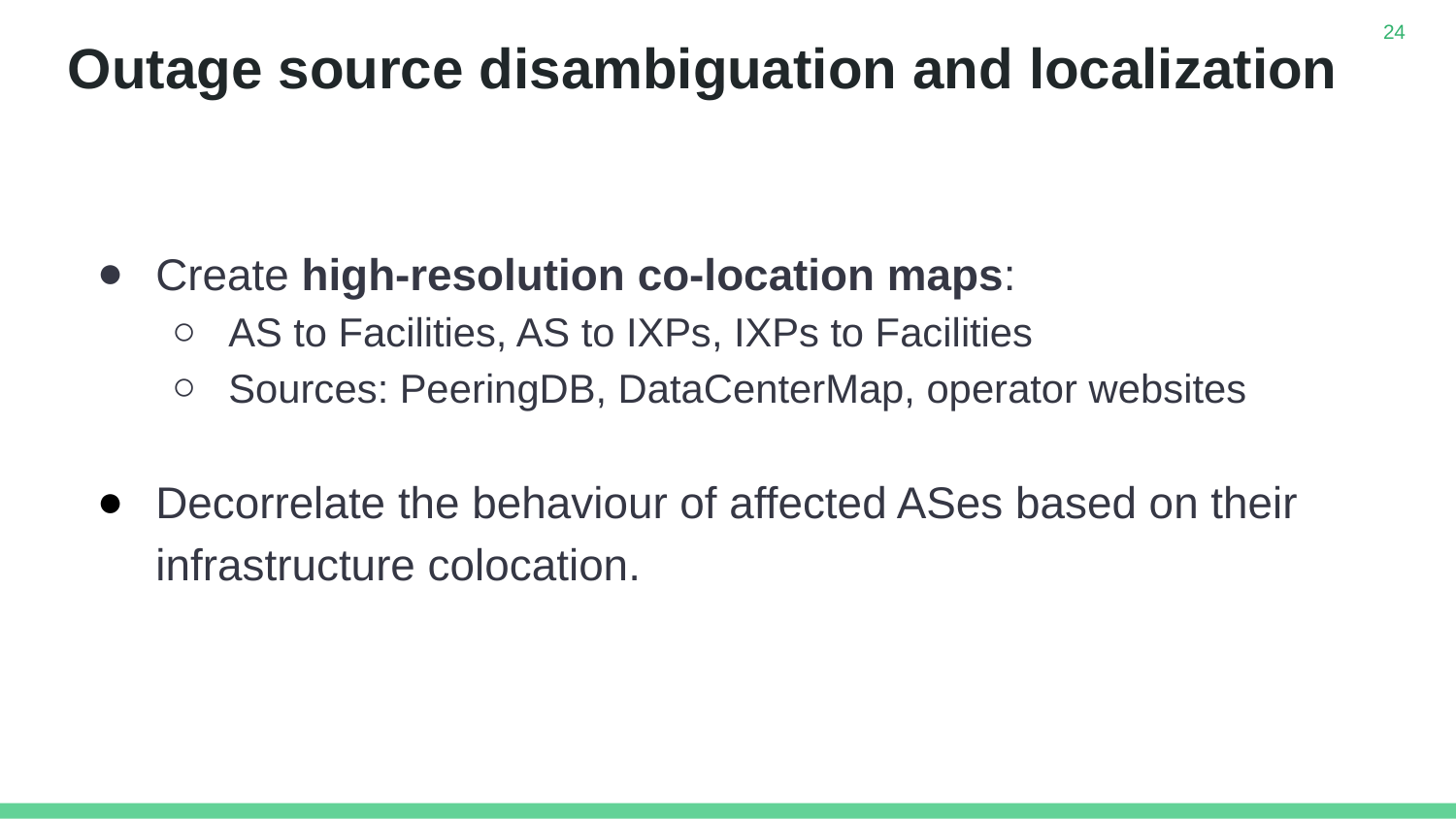

24
# Outage source disambiguation and localization
Create high-resolution co-location maps:
AS to Facilities, AS to IXPs, IXPs to Facilities
Sources: PeeringDB, DataCenterMap, operator websites
Decorrelate the behaviour of affected ASes based on their infrastructure colocation.